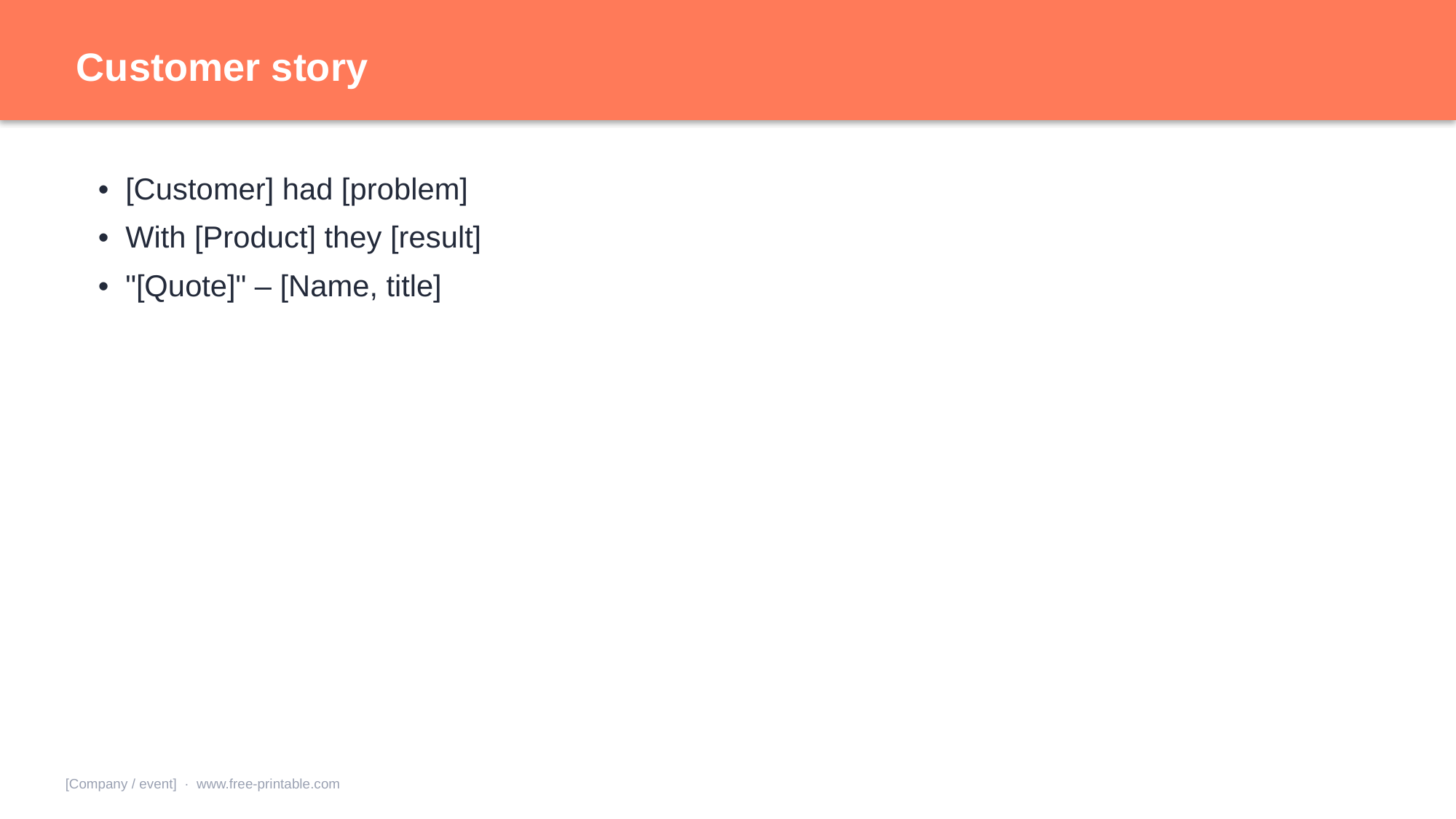

Customer story
•  [Customer] had [problem]
•  With [Product] they [result]
•  "[Quote]" – [Name, title]
[Company / event]  ·  www.free-printable.com